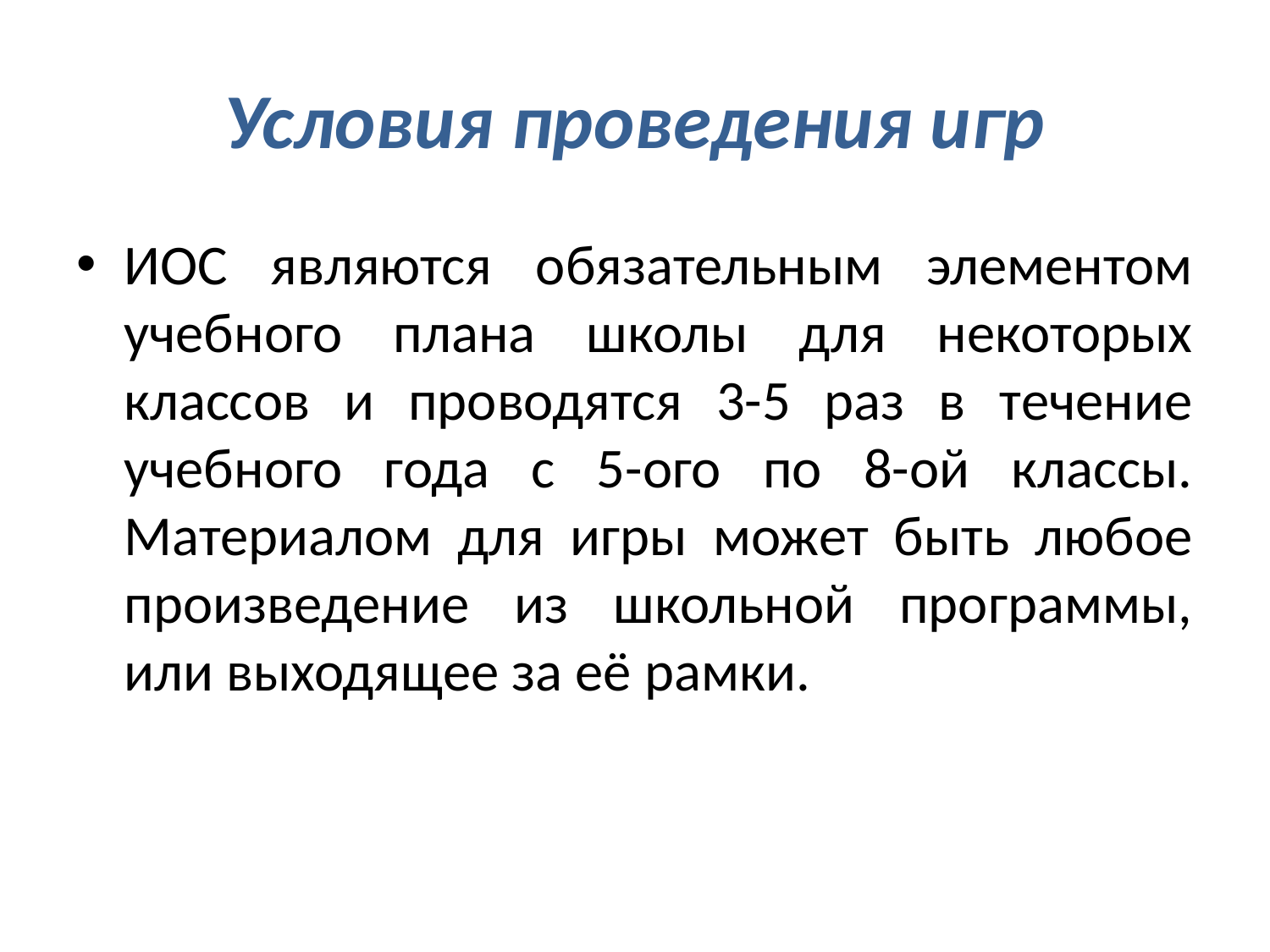

# Условия проведения игр
ИОС являются обязательным элементом учебного плана школы для некоторых классов и проводятся 3-5 раз в течение учебного года с 5-ого по 8-ой классы. Материалом для игры может быть любое произведение из школьной программы, или выходящее за её рамки.